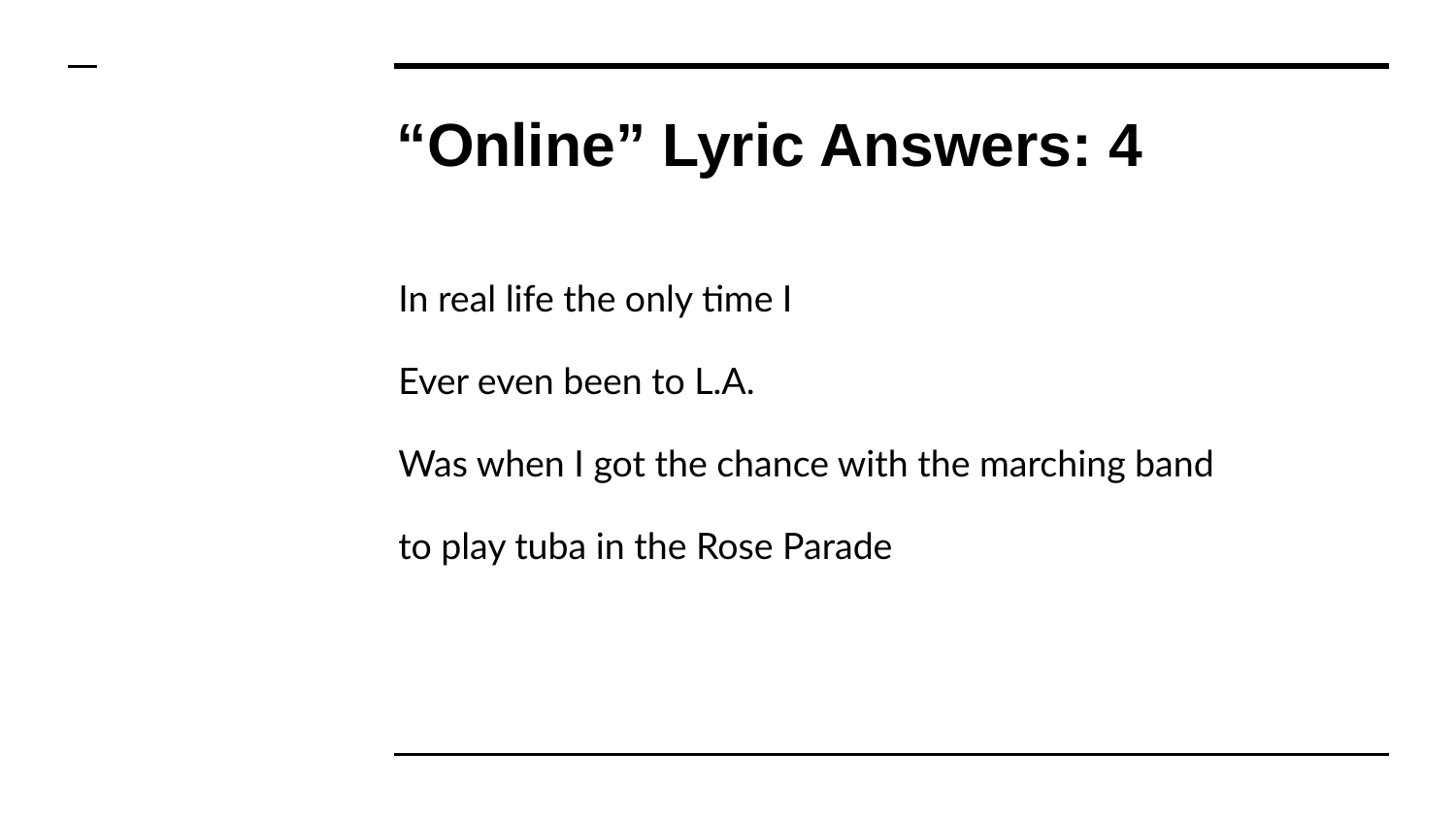

# “Online” Lyric Answers: 4

In real life the only time I
Ever even been to L.A.
Was when I got the chance with the marching band
to play tuba in the Rose Parade